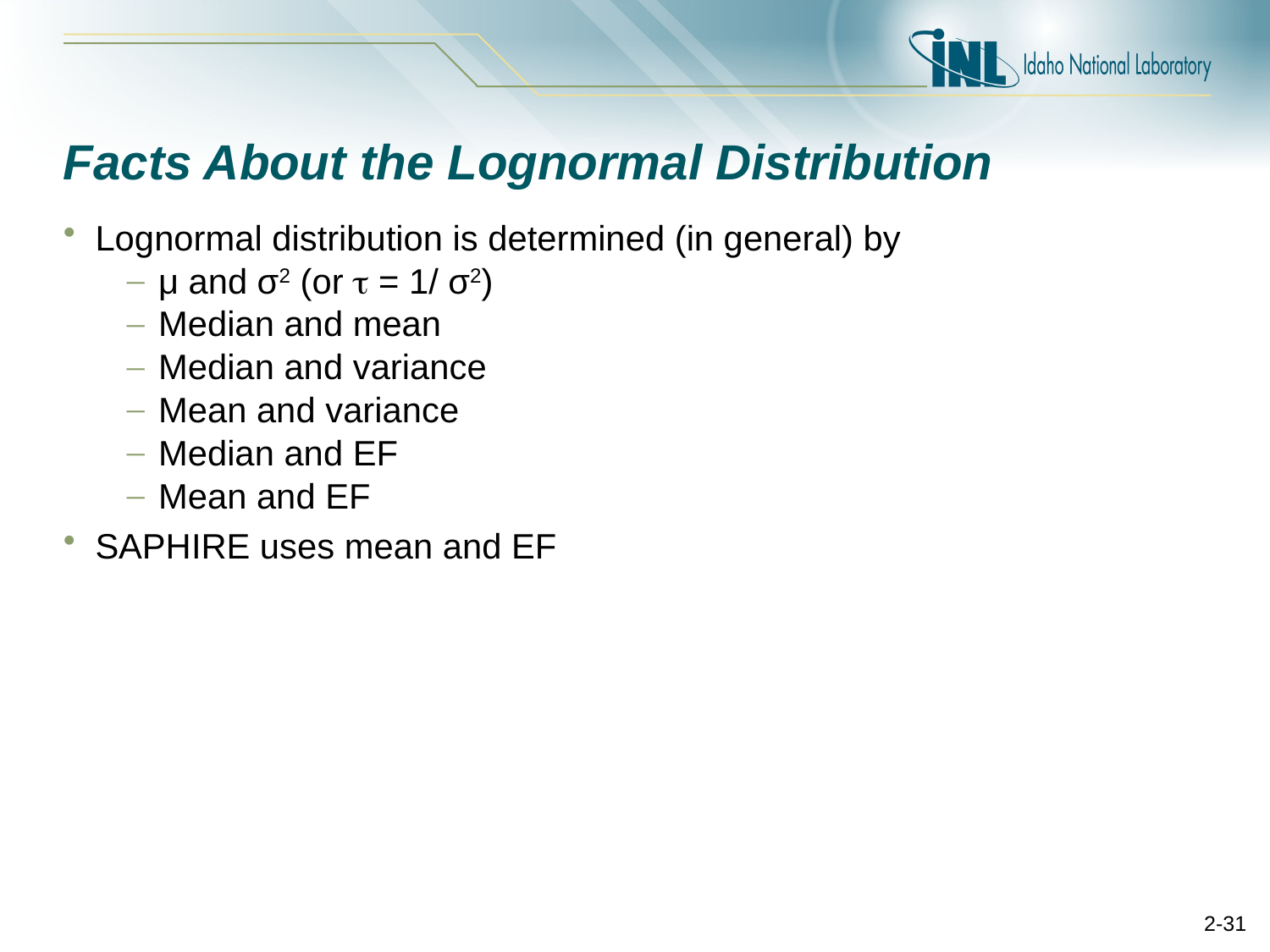

# Facts About the Lognormal Distribution
Lognormal distribution is determined (in general) by
μ and σ2 (or τ = 1/ σ2)
Median and mean
Median and variance
Mean and variance
Median and EF
Mean and EF
SAPHIRE uses mean and EF

2-31